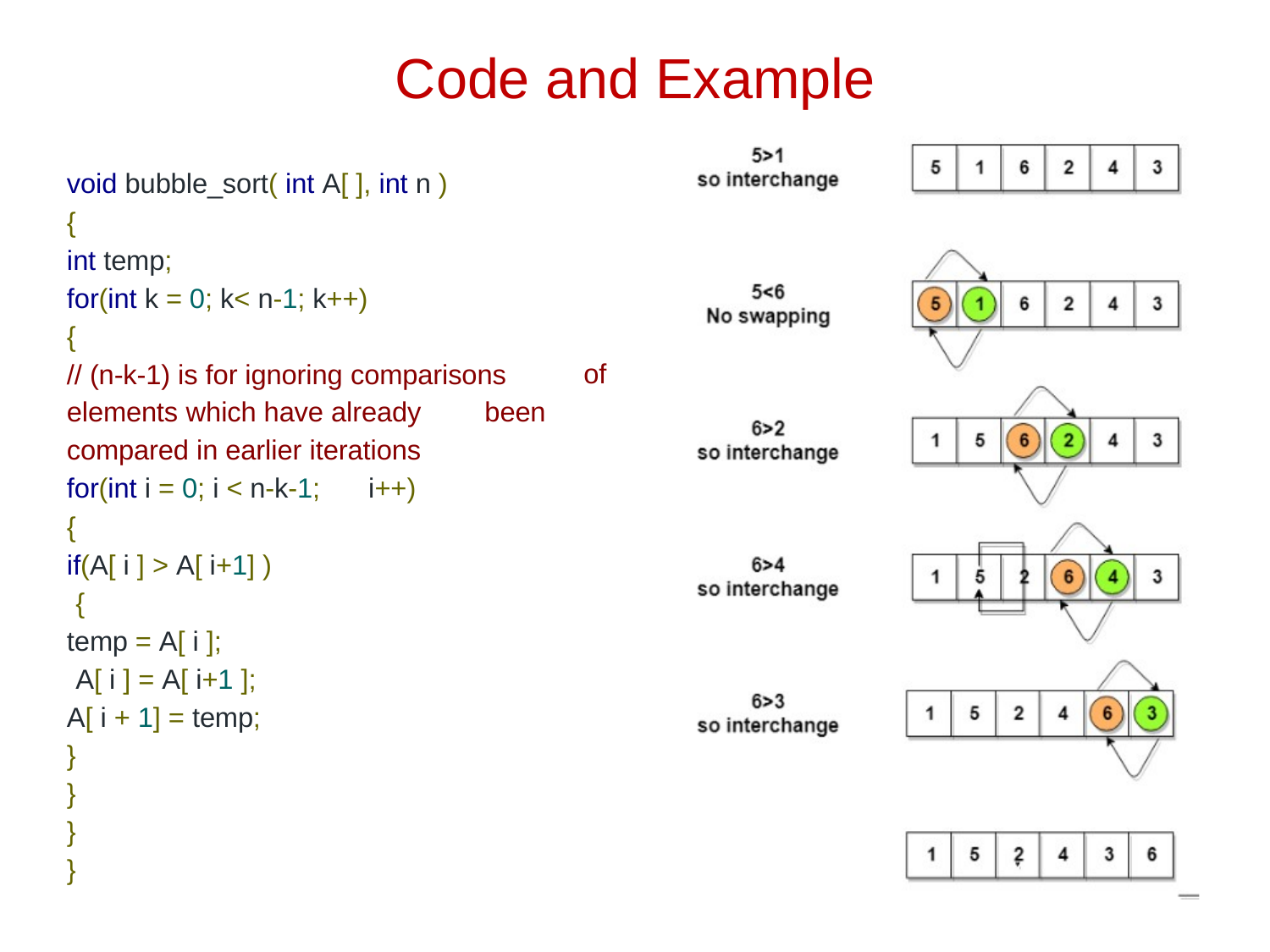

Code and
Example

void bubble_sort( int A[ ], int n )
{
int temp;
for(int k = 0; k< n-1; k++)
{
// (n-k-1) is for ignoring comparisons
of
elements which have already
compared in earlier iterations
been
for(int i = 0; i < n-k-1;
{
if(A[ i ] > A[ i+1] )
{
temp = A[ i ];
A[ i ] = A[ i+1 ];
A[ i + 1] = temp;
}
}
}
}
i++)